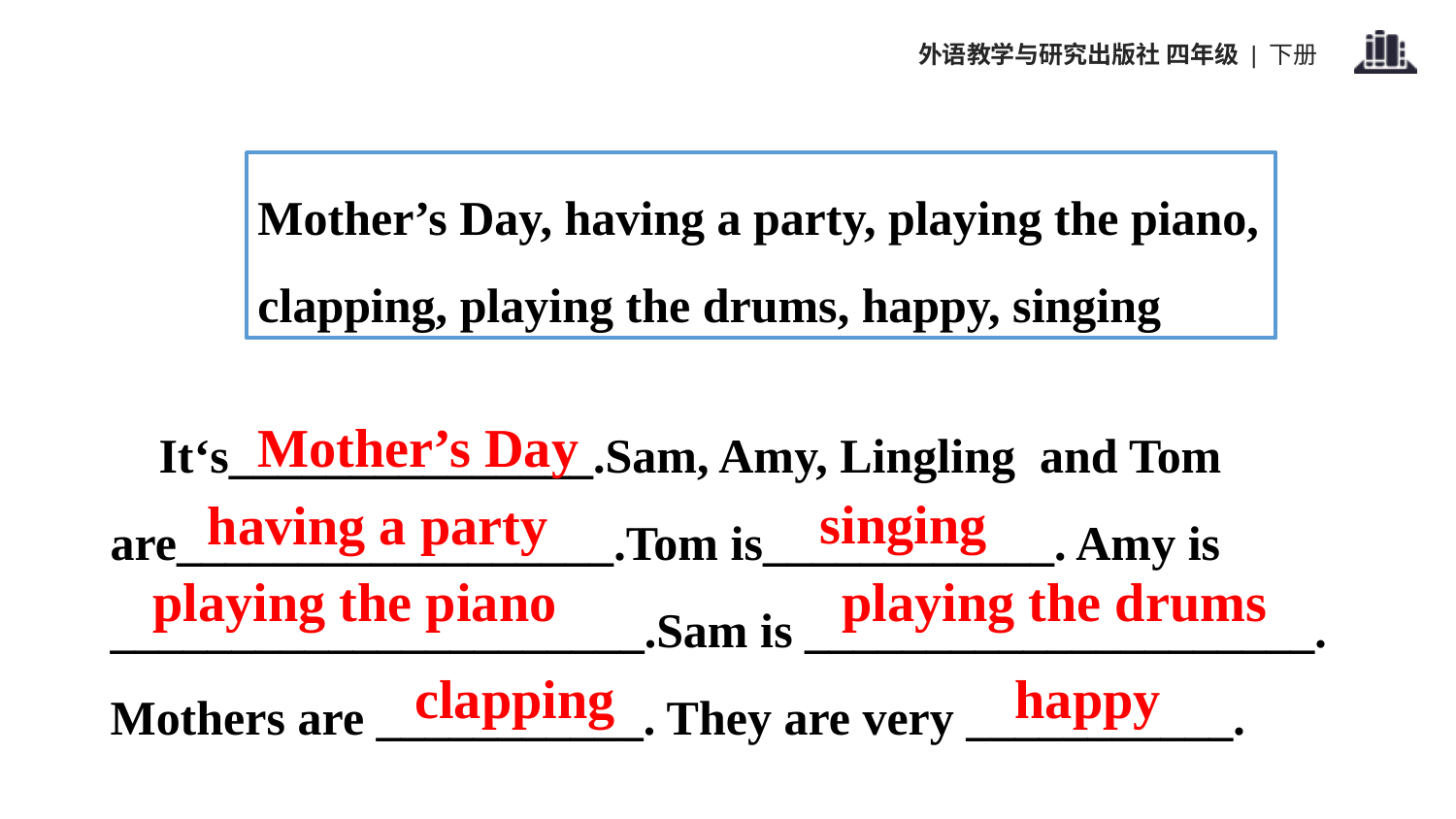

Mother’s Day, having a party, playing the piano, clapping, playing the drums, happy, singing
    It‘s_______________.Sam, Amy, Lingling  and Tom are__________________.Tom is____________. Amy is ______________________.Sam is _____________________.  Mothers are ___________. They are very ___________.
Mother’s Day
singing
having a party
playing the piano
playing the drums
clapping
happy